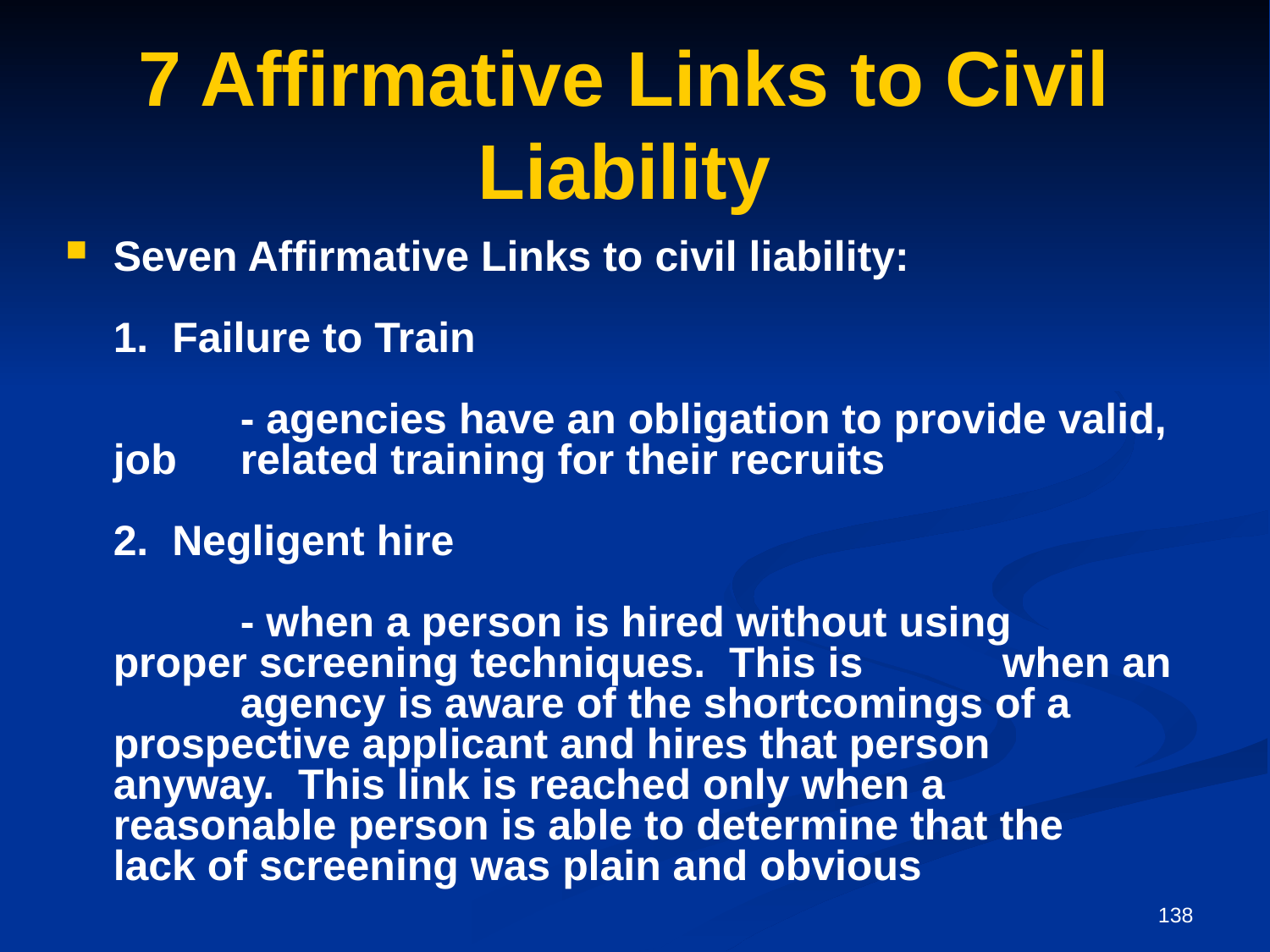

# 7 Affirmative Links to Civil Liability
Seven Affirmative Links to civil liability:

	1.  Failure to Train

		- agencies have an obligation to provide valid, job 	related training for their recruits

	2.  Negligent hire

		- when a person is hired without using 	proper screening techniques.  This is 	when an 	agency is aware of the shortcomings of a 	prospective applicant and hires that person 	anyway.  This link is reached only when a 	reasonable person is able to determine that the 	lack of screening was plain and obvious

138